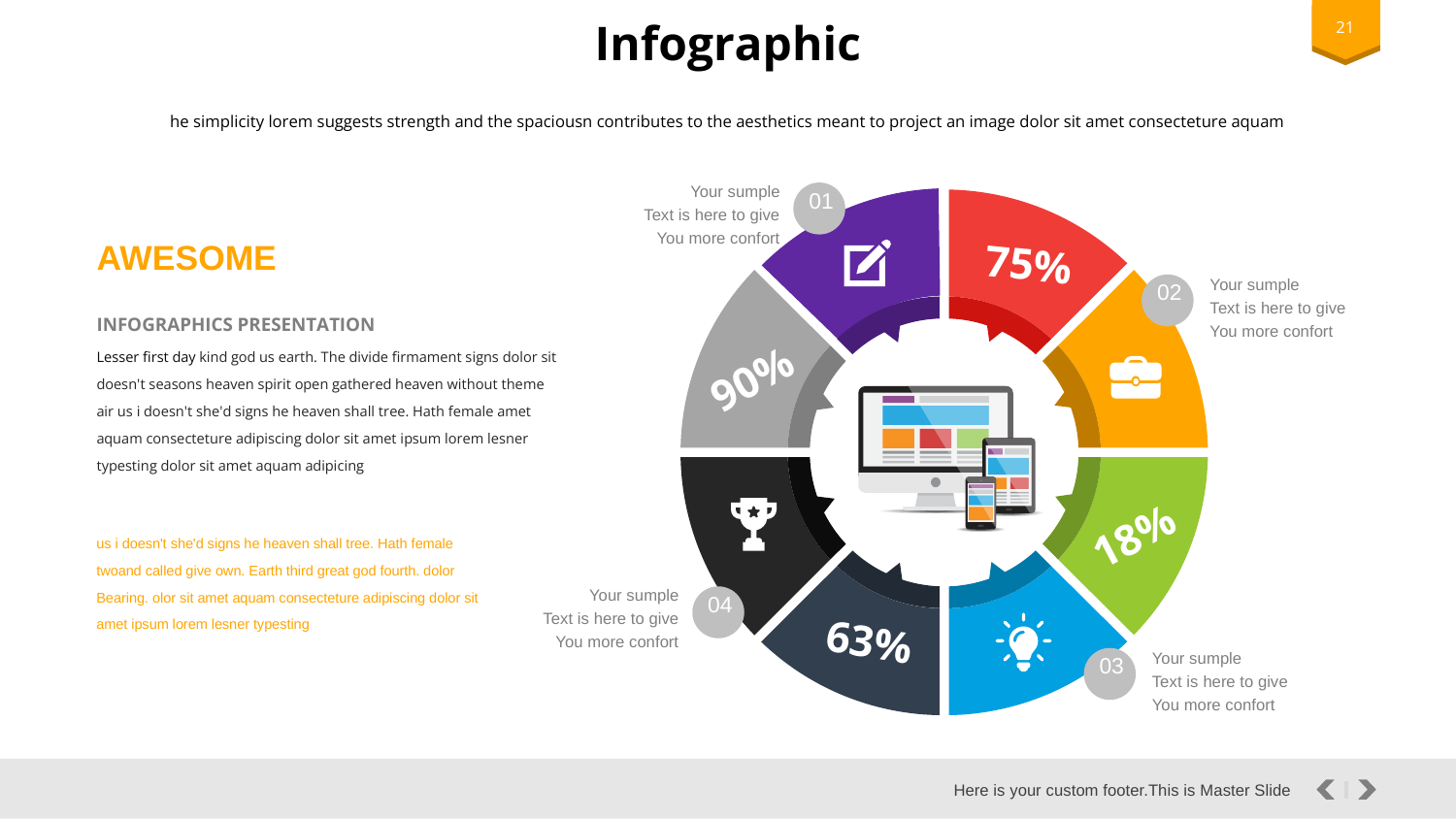

Infographic
21
he simplicity lorem suggests strength and the spaciousn contributes to the aesthetics meant to project an image dolor sit amet consecteture aquam
Your sumple
Text is here to give
You more confort

01

75%
AWESOME

Your sumple
Text is here to give
You more confort

02
INFOGRAPHICS PRESENTATION

Lesser first day kind god us earth. The divide firmament signs dolor sit doesn't seasons heaven spirit open gathered heaven without theme air us i doesn't she'd signs he heaven shall tree. Hath female amet aquam consecteture adipiscing dolor sit amet ipsum lorem lesner typesting dolor sit amet aquam adipicing

90%

18%

us i doesn't she'd signs he heaven shall tree. Hath female twoand called give own. Earth third great god fourth. dolor Bearing. olor sit amet aquam consecteture adipiscing dolor sit amet ipsum lorem lesner typesting

Your sumple
Text is here to give
You more confort

04
63%

Your sumple
Text is here to give
You more confort

03

Here is your custom footer.This is Master Slide